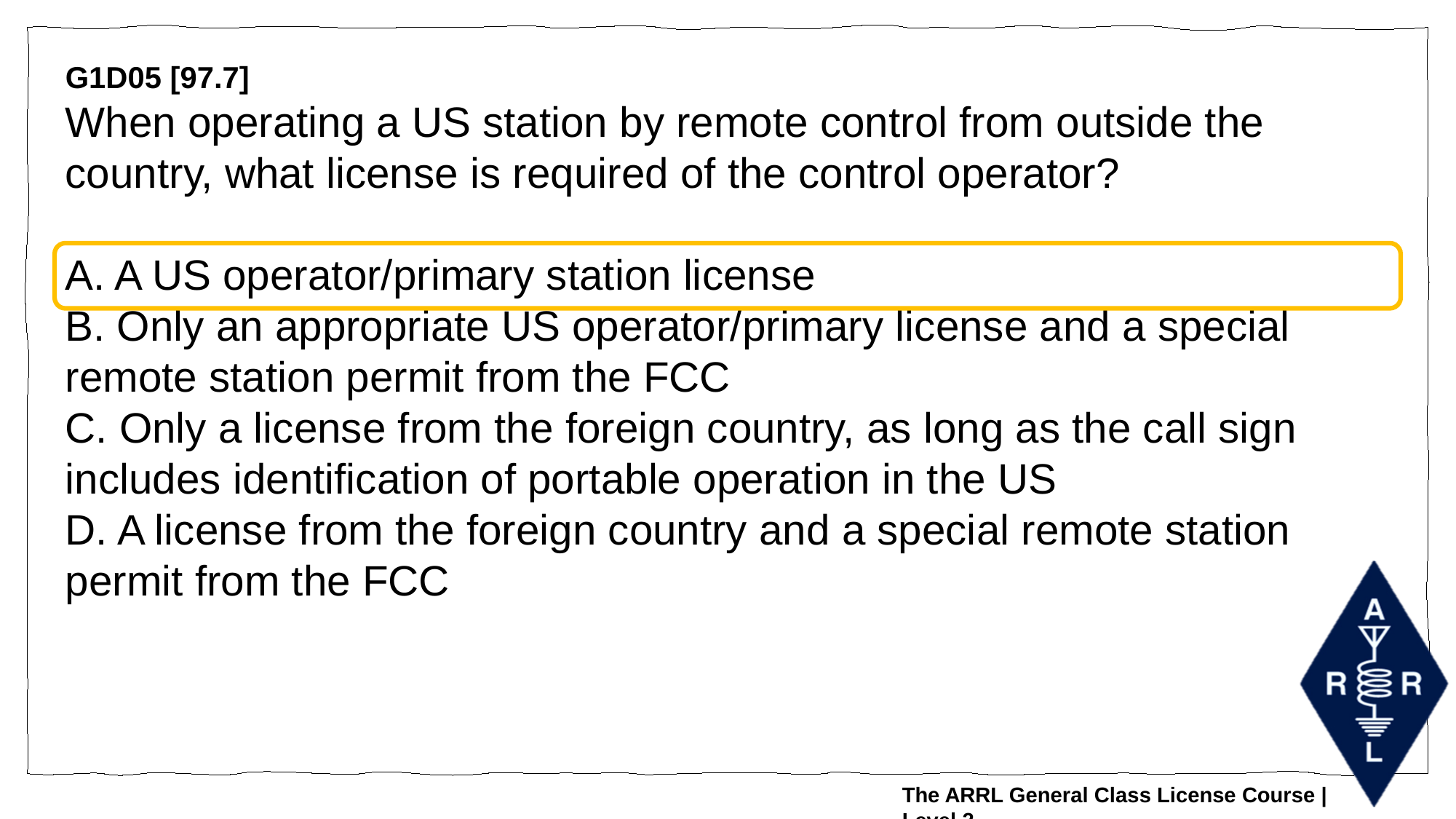

G1D05 [97.7]
When operating a US station by remote control from outside the country, what license is required of the control operator?

A. A US operator/primary station license
B. Only an appropriate US operator/primary license and a special remote station permit from the FCC
C. Only a license from the foreign country, as long as the call sign includes identification of portable operation in the US
D. A license from the foreign country and a special remote station permit from the FCC